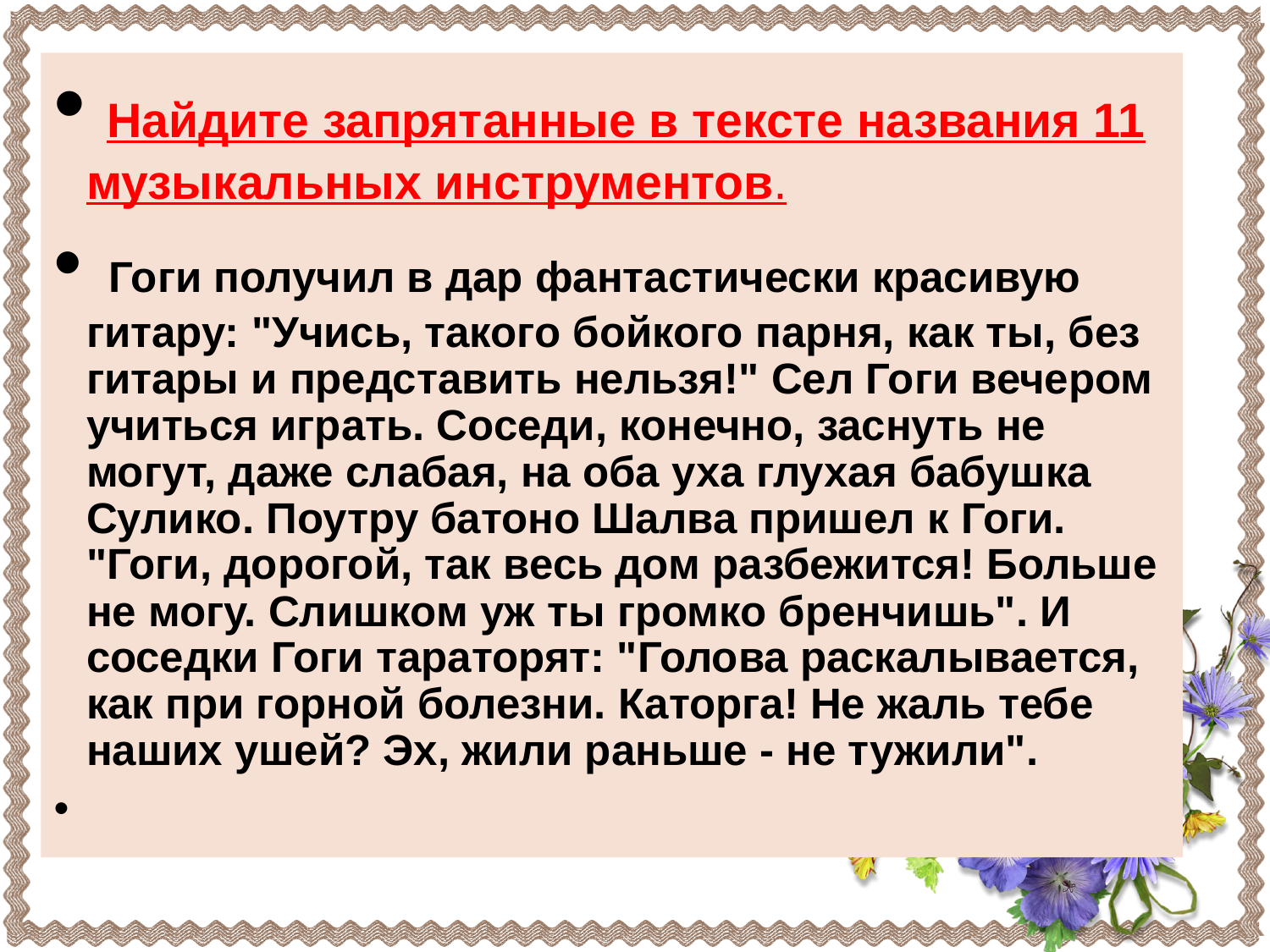

Найдите запрятанные в тексте названия 11 музыкальных инструментов.
 Гоги получил в дар фантастически красивую гитару: "Учись, такого бойкого парня, как ты, без гитары и представить нельзя!" Сел Гоги вечером учиться играть. Соседи, конечно, заснуть не могут, даже слабая, на оба уха глухая бабушка Сулико. Поутру батоно Шалва пришел к Гоги. "Гоги, дорогой, так весь дом разбежится! Больше не могу. Слишком уж ты громко бренчишь". И соседки Гоги тараторят: "Голова раскалывается, как при горной болезни. Каторга! Не жаль тебе наших ушей? Эх, жили раньше - не тужили".